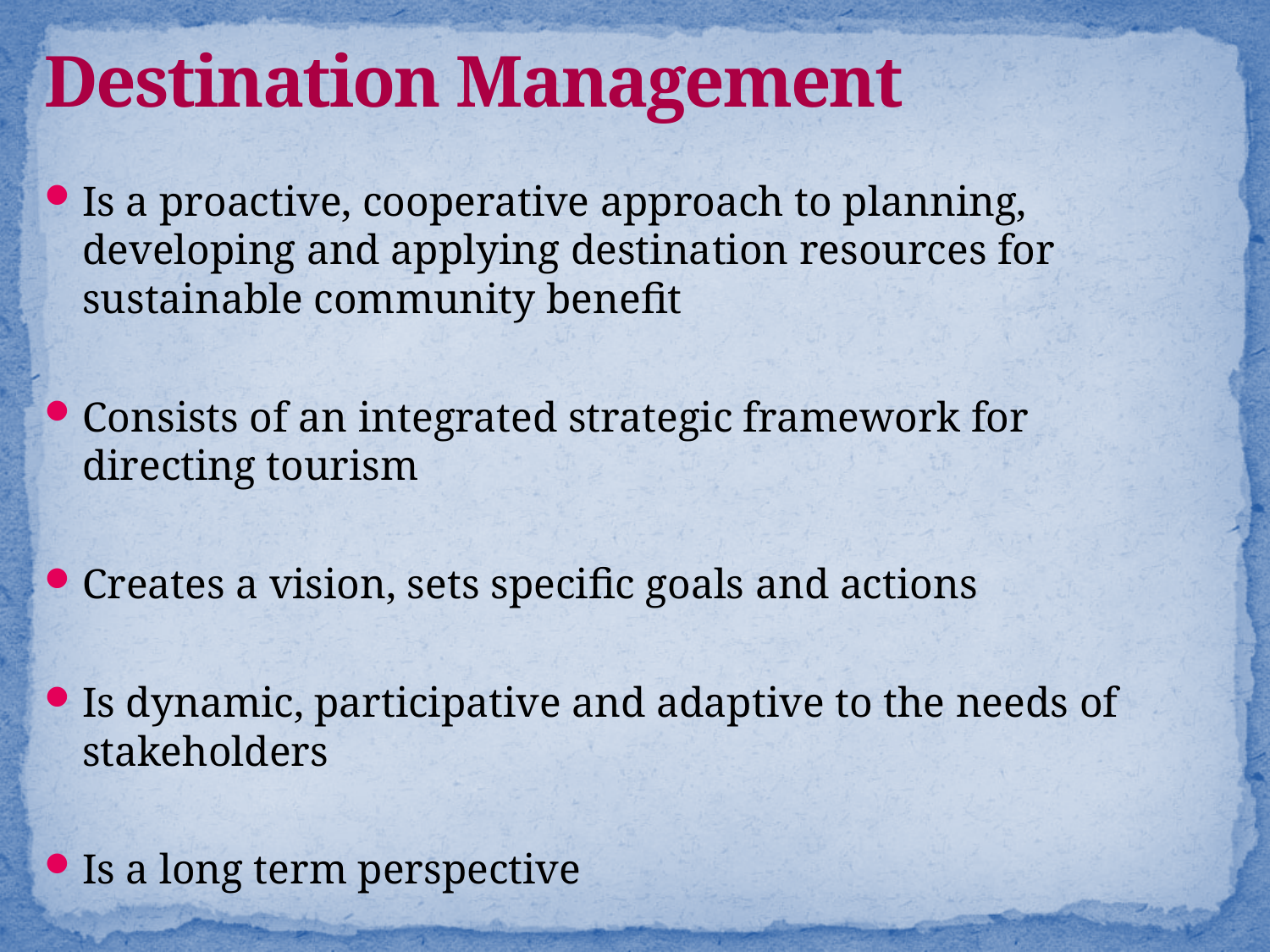

Destination Management
Is a proactive, cooperative approach to planning, developing and applying destination resources for sustainable community benefit

Consists of an integrated strategic framework for directing tourism

Creates a vision, sets specific goals and actions

Is dynamic, participative and adaptive to the needs of stakeholders

Is a long term perspective